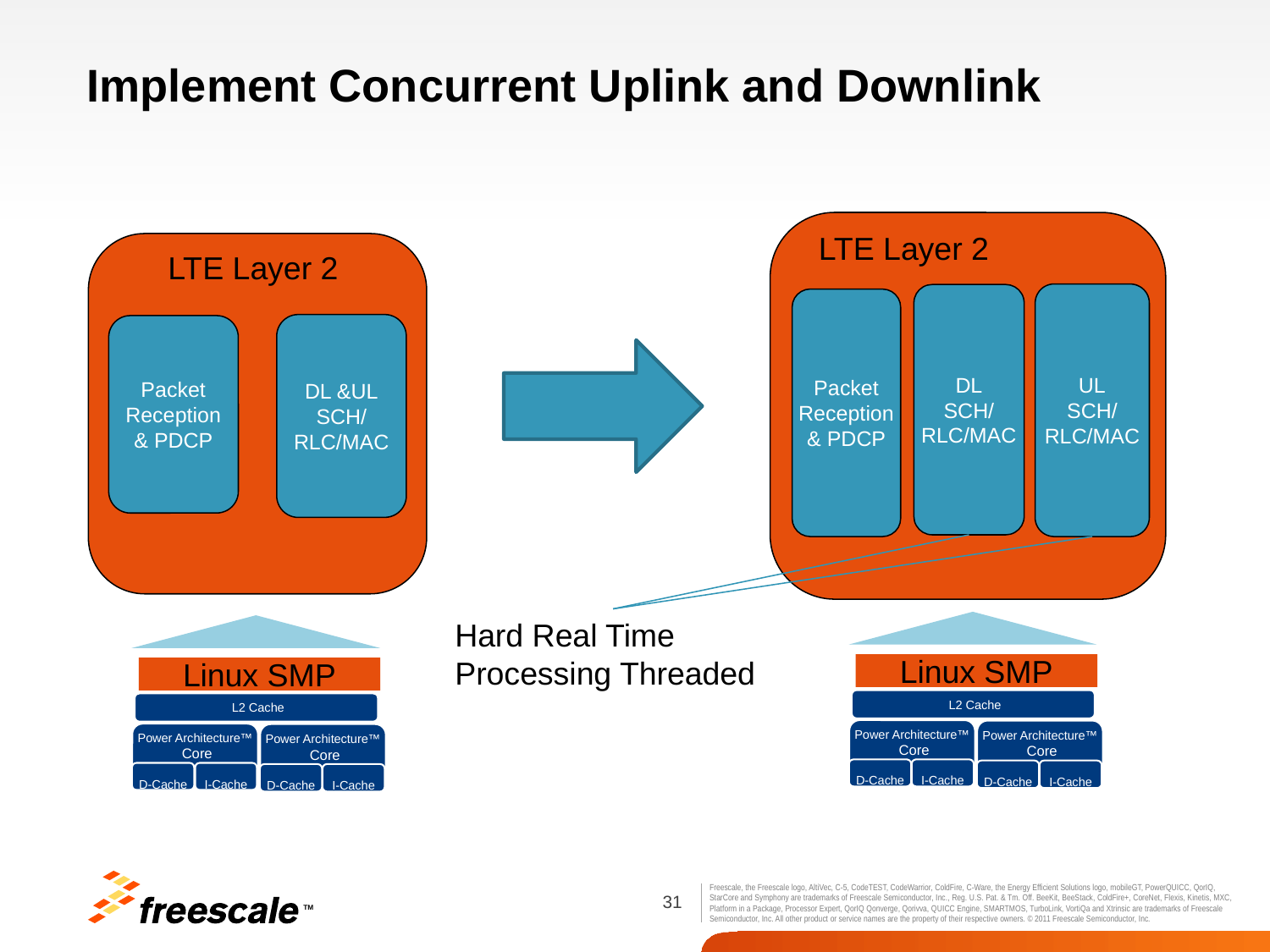

# Implement Concurrent Uplink and Downlink

LTE Layer 2

LTE Layer 2
UL
SCH/
RLC/MAC
DL
SCH/
RLC/MAC
Packet
Reception
& PDCP
DL &UL
SCH/
RLC/MAC
Packet
Reception
& PDCP

Hard Real Time Processing Threaded

Linux SMP
Linux SMP
 L2 Cache
 L2 Cache
Power Architecture™
 Core

Power Architecture™
 Core

Power Architecture™
 Core

Power Architecture™
 Core

D-Cache

I-Cache

D-Cache

I-Cache

D-Cache

I-Cache

D-Cache

I-Cache